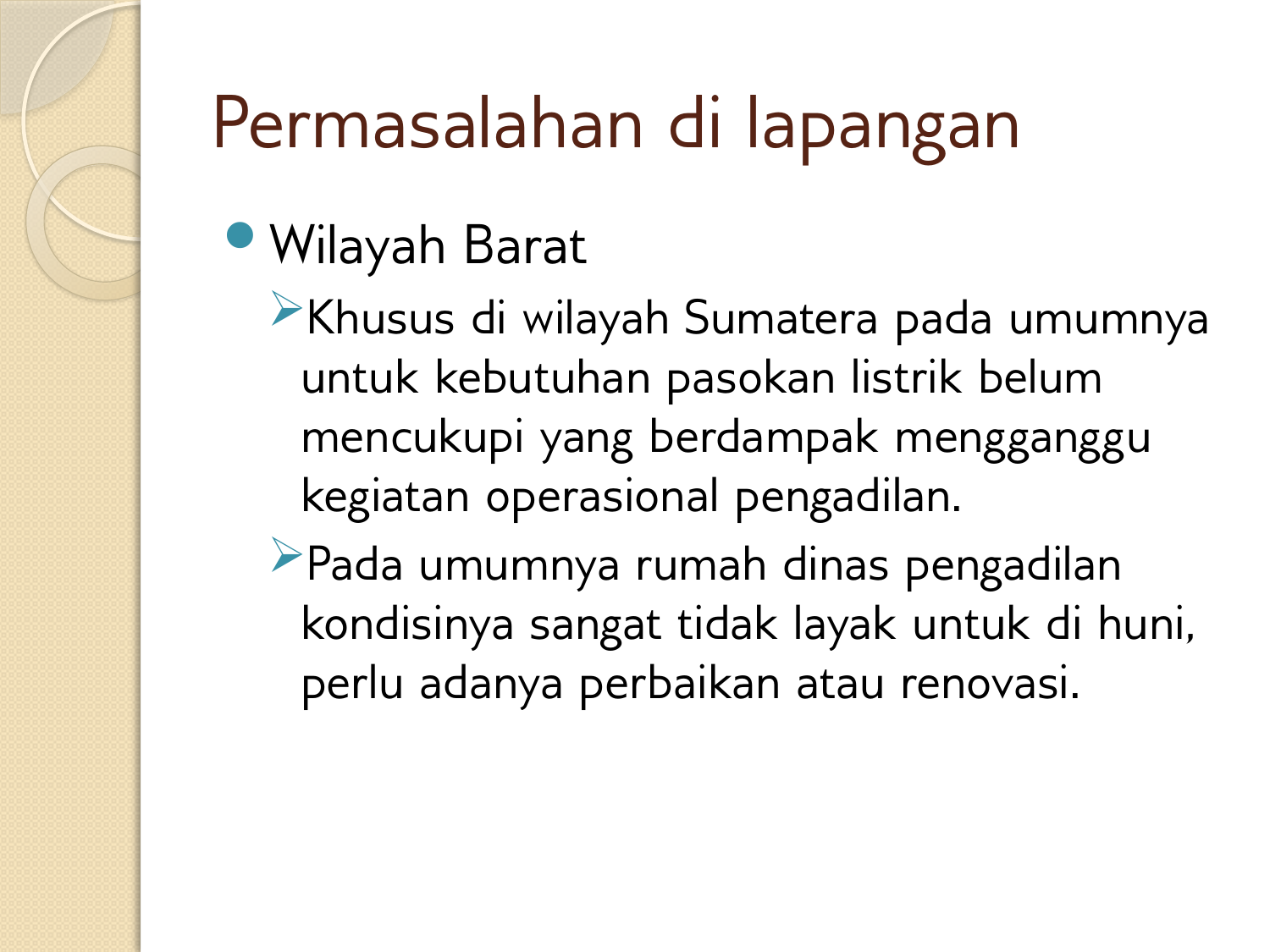

# Permasalahan di lapangan
Wilayah Barat
Khusus di wilayah Sumatera pada umumnya untuk kebutuhan pasokan listrik belum mencukupi yang berdampak mengganggu kegiatan operasional pengadilan.
Pada umumnya rumah dinas pengadilan kondisinya sangat tidak layak untuk di huni, perlu adanya perbaikan atau renovasi.